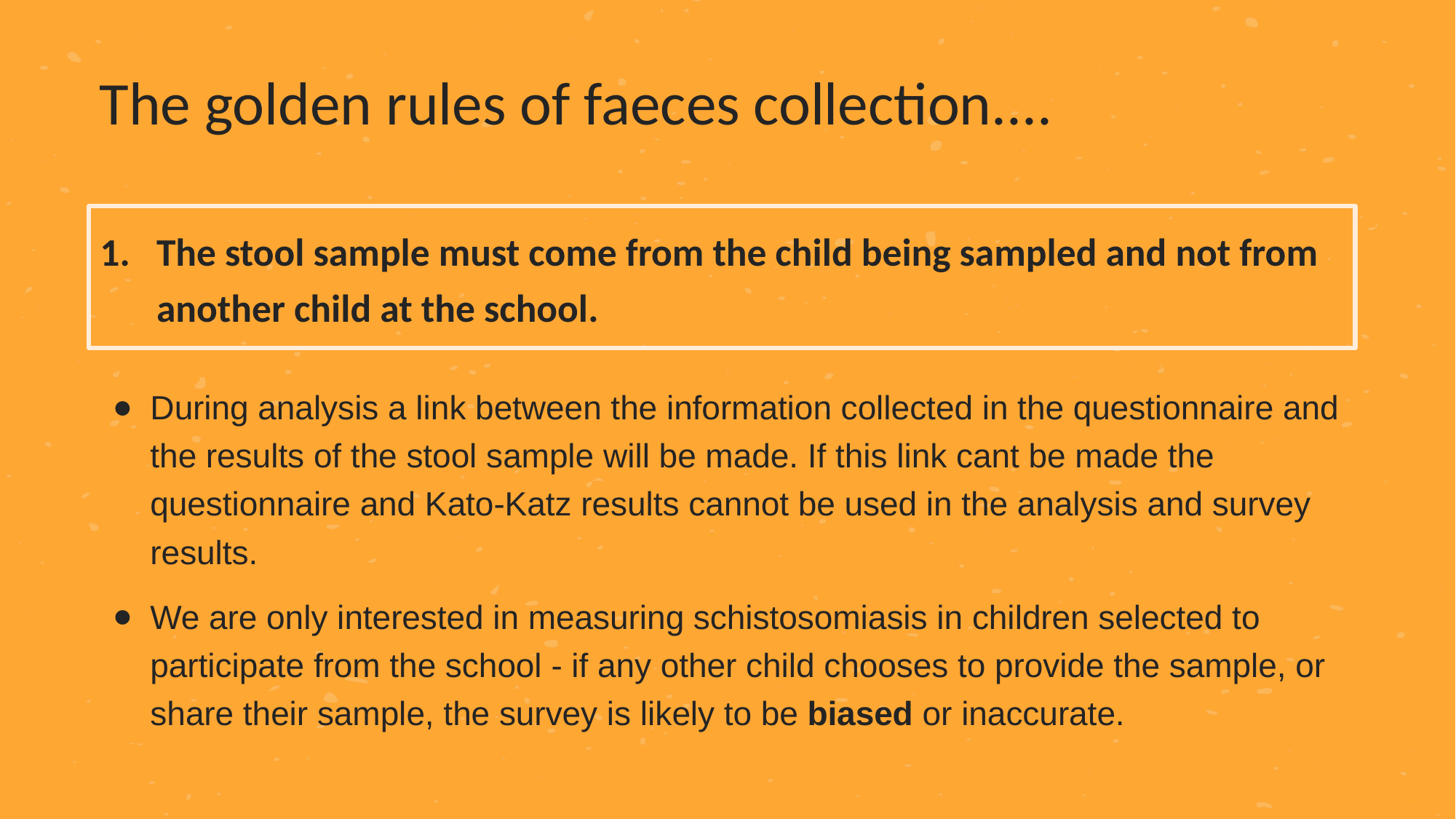

The golden rules of faeces collection....

The stool sample must come from the child being sampled and not from another child at the school.

During analysis a link between the information collected in the questionnaire and the results of the stool sample will be made. If this link cant be made the questionnaire and Kato-Katz results cannot be used in the analysis and survey results.
We are only interested in measuring schistosomiasis in children selected to participate from the school - if any other child chooses to provide the sample, or share their sample, the survey is likely to be biased or inaccurate.